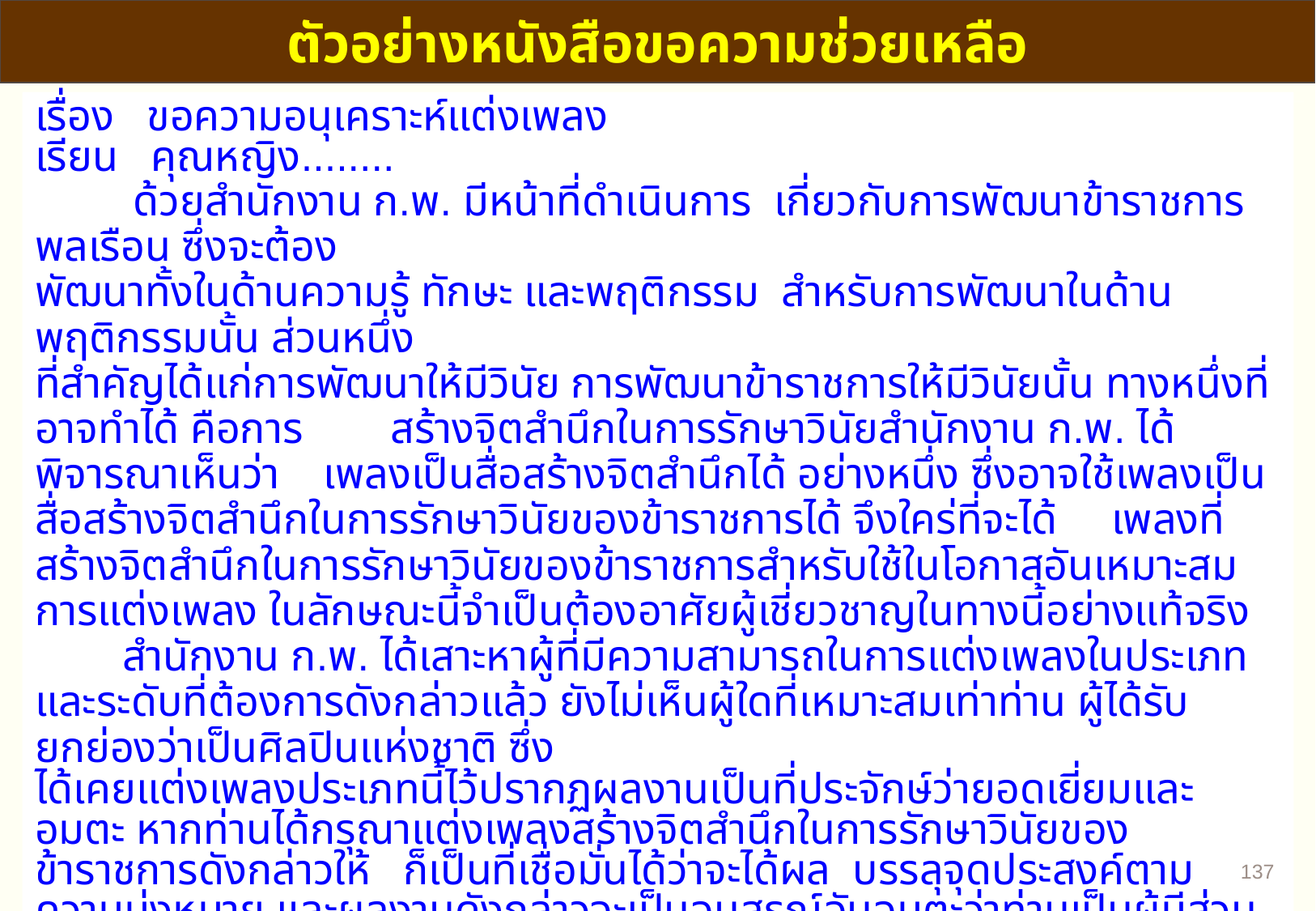

ตัวอย่างหนังสือขอความช่วยเหลือ
เรื่อง   ขอความอนุเคราะห์แต่งเพลง
เรียน   คุณหญิง........
         ด้วยสำนักงาน ก.พ. มีหน้าที่ดำเนินการ  เกี่ยวกับการพัฒนาข้าราชการพลเรือน ซึ่งจะต้อง
พัฒนาทั้งในด้านความรู้ ทักษะ และพฤติกรรม  สำหรับการพัฒนาในด้านพฤติกรรมนั้น ส่วนหนึ่ง
ที่สำคัญได้แก่การพัฒนาให้มีวินัย การพัฒนาข้าราชการให้มีวินัยนั้น ทางหนึ่งที่อาจทำได้ คือการ        สร้างจิตสำนึกในการรักษาวินัยสำนักงาน ก.พ. ได้พิจารณาเห็นว่า    เพลงเป็นสื่อสร้างจิตสำนึกได้ อย่างหนึ่ง ซึ่งอาจใช้เพลงเป็นสื่อสร้างจิตสำนึกในการรักษาวินัยของข้าราชการได้ จึงใคร่ที่จะได้     เพลงที่สร้างจิตสำนึกในการรักษาวินัยของข้าราชการสำหรับใช้ในโอกาสอันเหมาะสม การแต่งเพลง ในลักษณะนี้จำเป็นต้องอาศัยผู้เชี่ยวชาญในทางนี้อย่างแท้จริง
        สำนักงาน ก.พ. ได้เสาะหาผู้ที่มีความสามารถในการแต่งเพลงในประเภทและระดับที่ต้องการดังกล่าวแล้ว ยังไม่เห็นผู้ใดที่เหมาะสมเท่าท่าน ผู้ได้รับยกย่องว่าเป็นศิลปินแห่งชาติ ซึ่ง
ได้เคยแต่งเพลงประเภทนี้ไว้ปรากฏผลงานเป็นที่ประจักษ์ว่ายอดเยี่ยมและอมตะ หากท่านได้กรุณาแต่งเพลงสร้างจิตสำนึกในการรักษาวินัยของข้าราชการดังกล่าวให้   ก็เป็นที่เชื่อมั่นได้ว่าจะได้ผล  บรรลุจุดประสงค์ตามความมุ่งหมาย และผลงานดังกล่าวจะเป็นอนุสรณ์อันอมตะว่าท่านเป็นผู้มีส่วนช่วยอันสำคัญในการพัฒนาข้าราชการ ซึ่งกุศลเจตนาของท่านจะเป็นที่สรรเสริญ และอยู่ใน
ความทรงจำของทางราชการตลอดไป
        จึงเรียนขอความกรุณามาเพื่อโปรดแต่งเพลงสร้างจิตสำนึกในการรักษาวินัยของข้าราชการ ให้สำนักงาน ก.พ. ด้วย  ทั้งนี้ หวังเป็นอย่างยิ่งว่าคงจะได้รับความกรุณาจากท่านจึงขอขอบพระคุณมา ณ ที่นี้
137
137
137